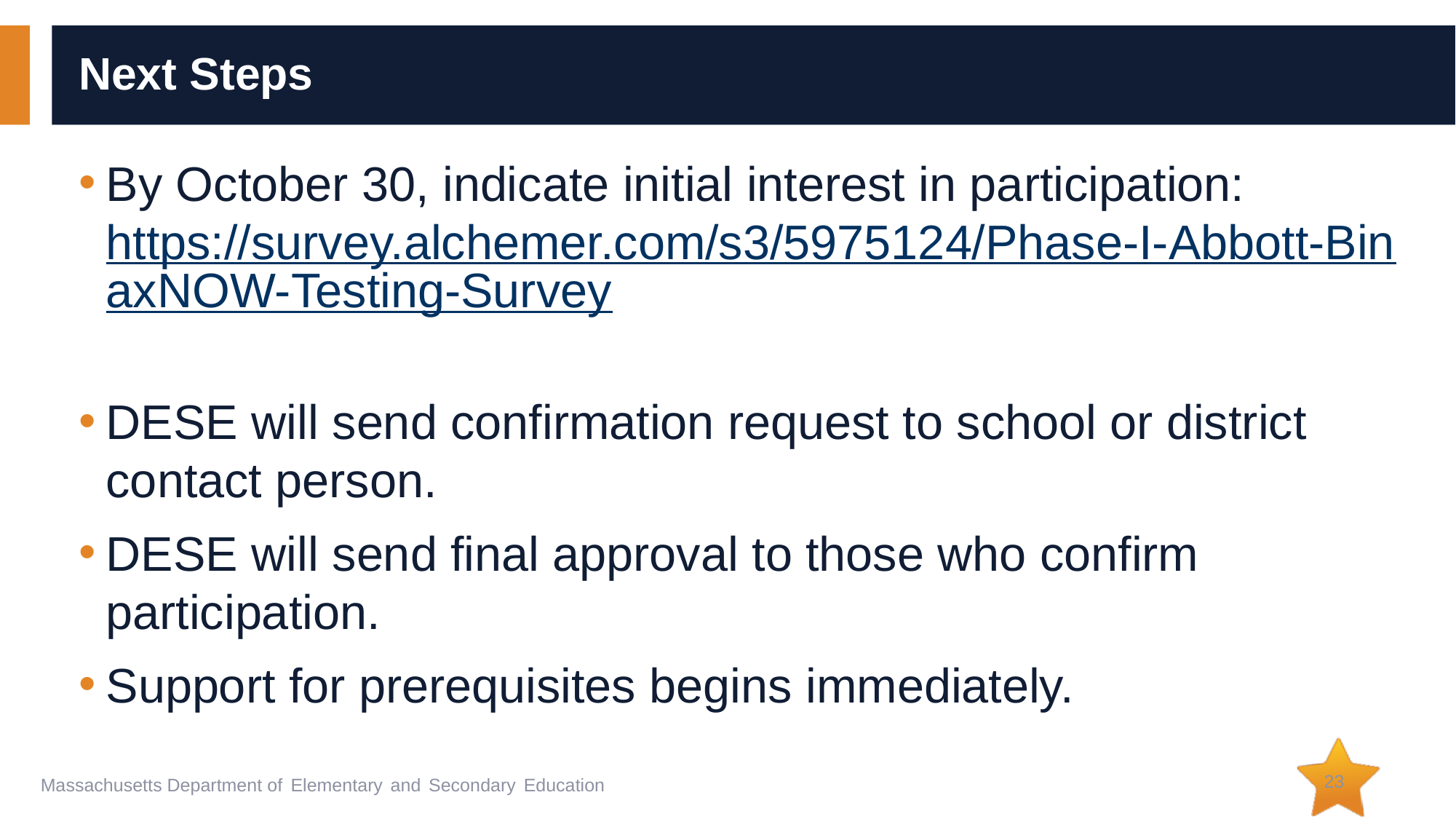

# Next Steps
By October 30, indicate initial interest in participation:  https://survey.alchemer.com/s3/5975124/Phase-I-Abbott-BinaxNOW-Testing-Survey
DESE will send confirmation request to school or district contact person.
DESE will send final approval to those who confirm participation.
Support for prerequisites begins immediately.

23